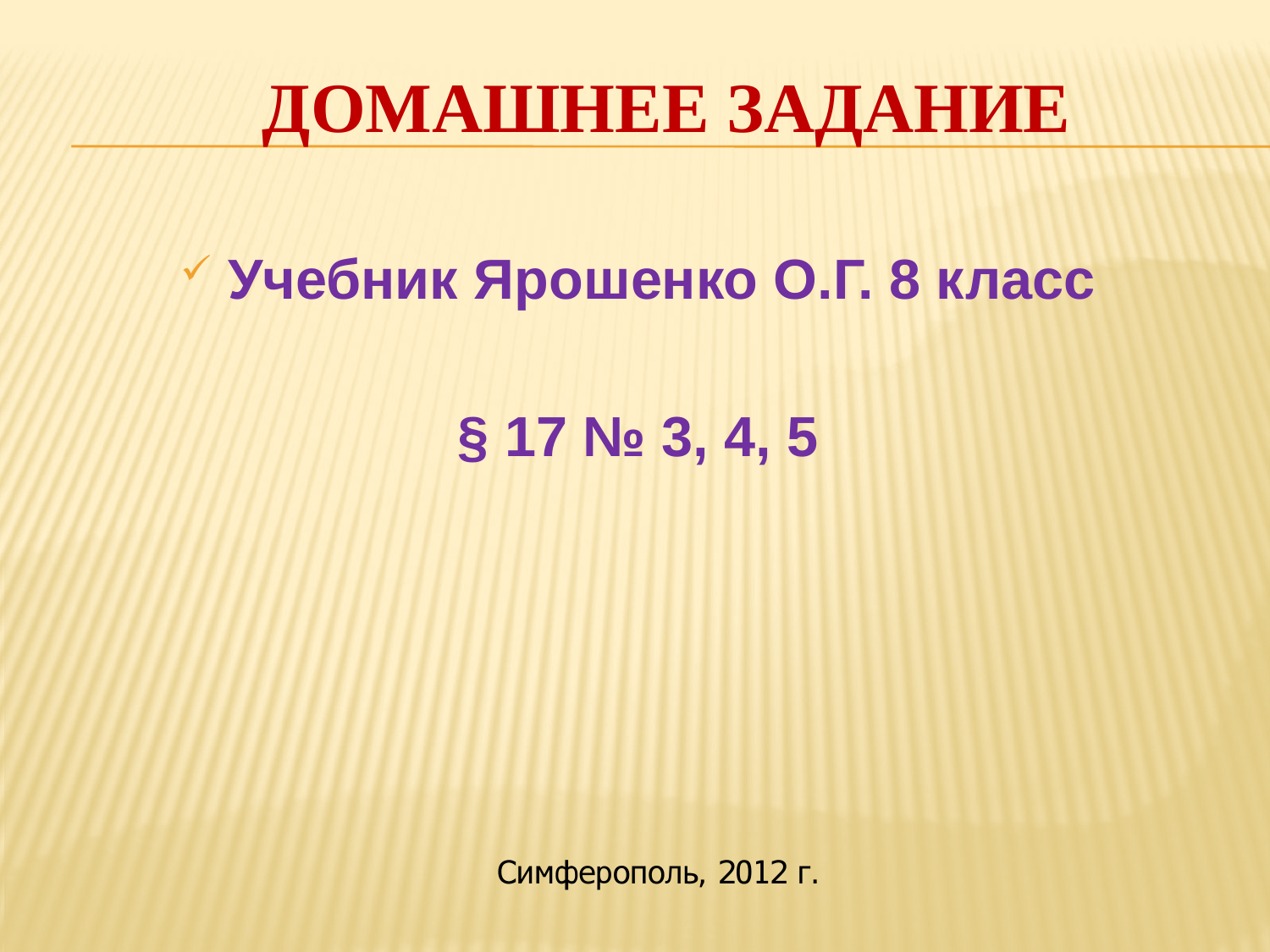

# Домашнее задание
Учебник Ярошенко О.Г. 8 класс

§ 17 № 3, 4, 5
Симферополь, 2012 г.